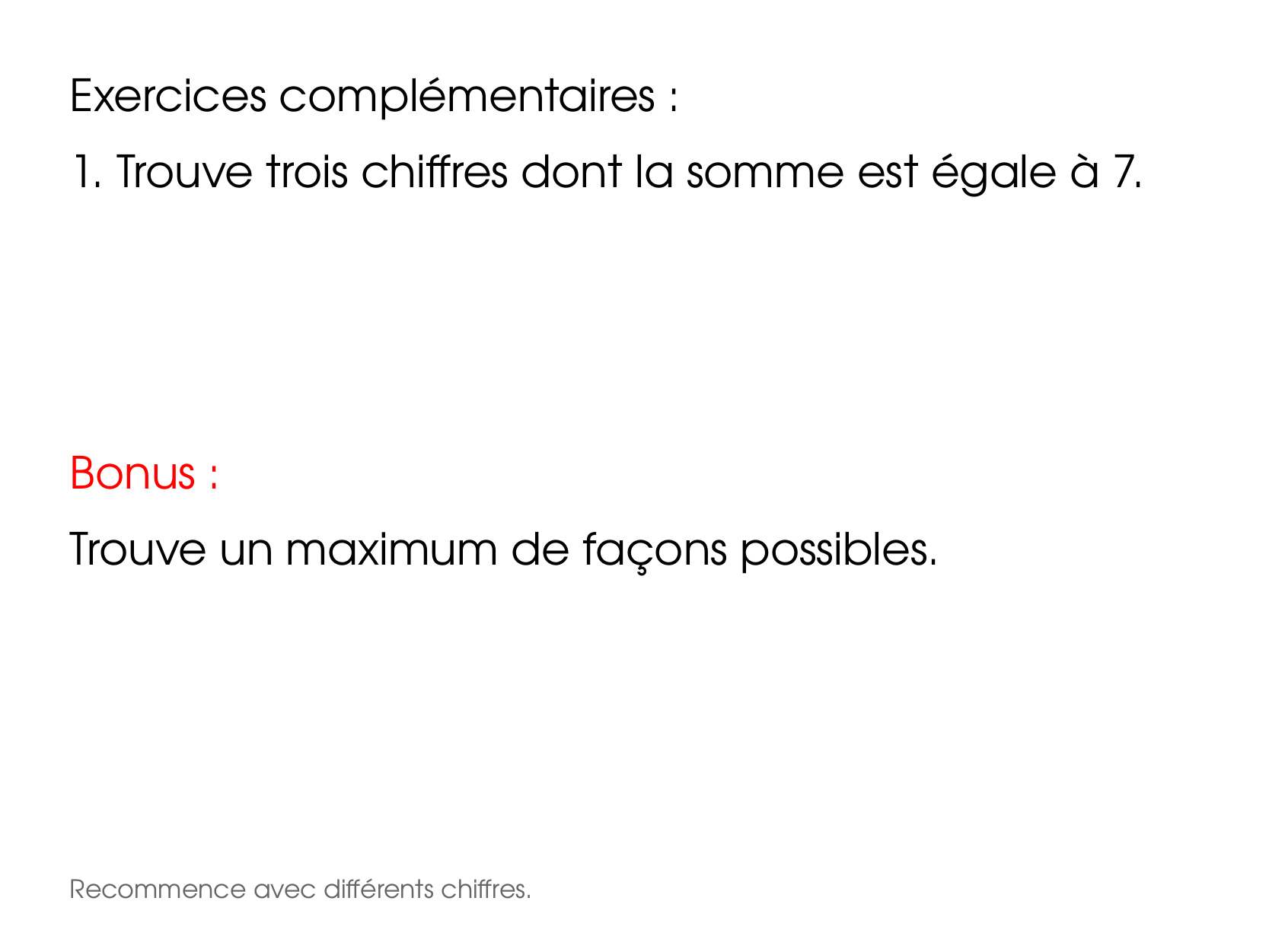

Exercices complémentaires :
1. Trouve trois chiffres dont la somme est égale à 7.
Bonus :
Trouve un maximum de façons possibles.
Recommence avec différents chiffres.